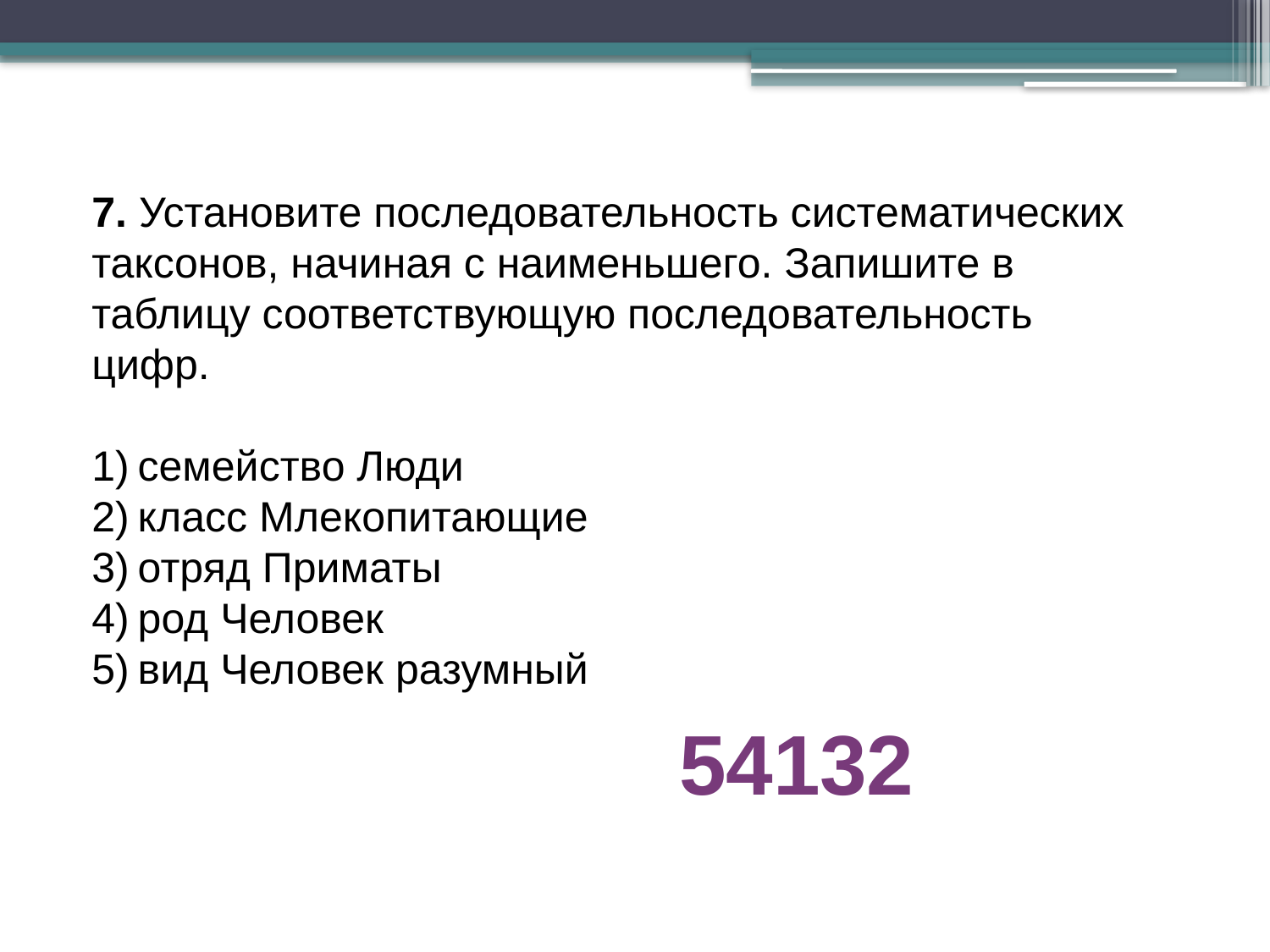

7. Установите последовательность систематических таксонов, начиная с наименьшего. Запишите в таблицу соответствующую последовательность цифр.

1) семейство Люди
2) класс Млекопитающие
3) отряд Приматы
4) род Человек
5) вид Человек разумный
54132